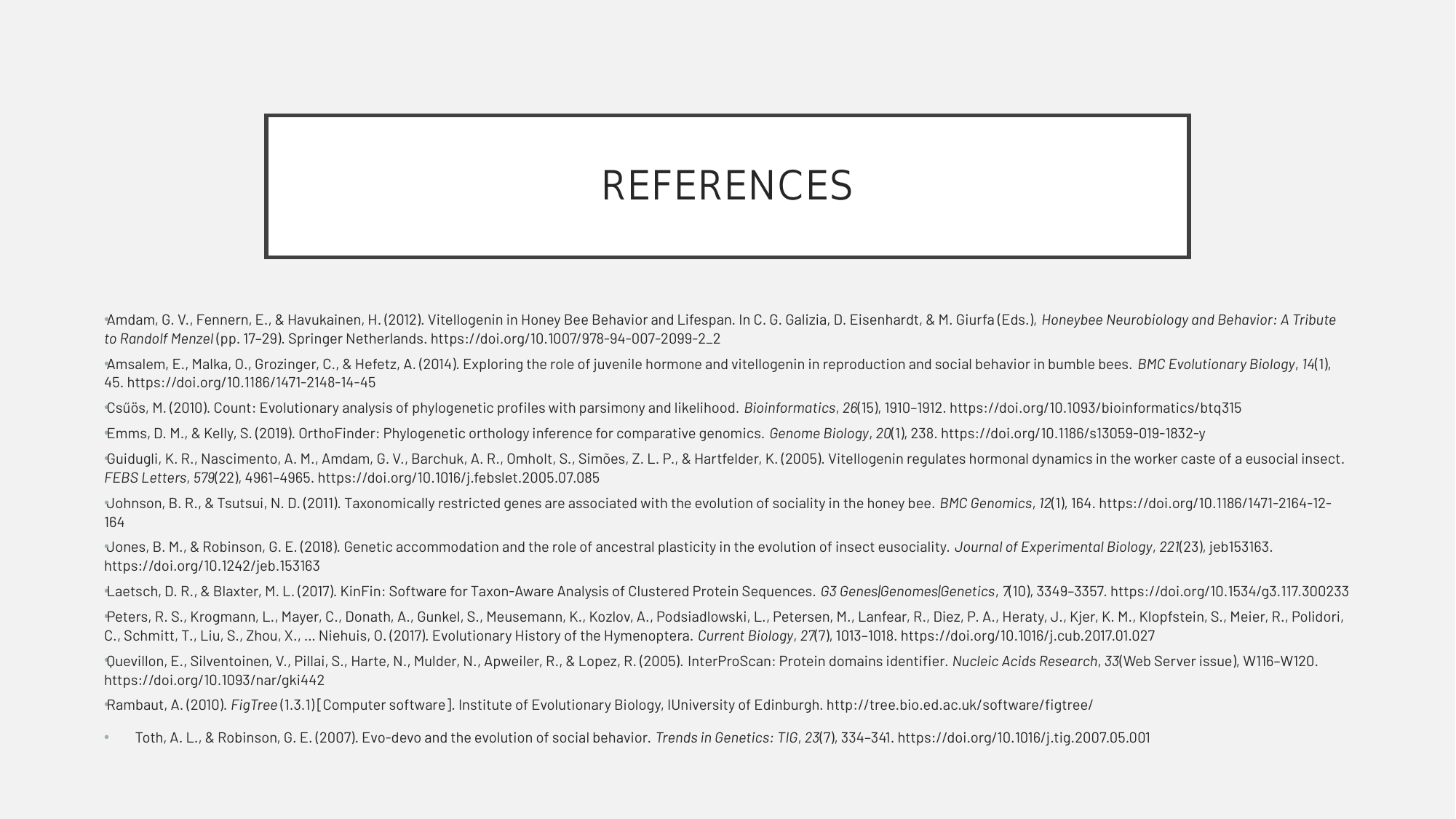

# References
Amdam, G. V., Fennern, E., & Havukainen, H. (2012). Vitellogenin in Honey Bee Behavior and Lifespan. In C. G. Galizia, D. Eisenhardt, & M. Giurfa (Eds.), Honeybee Neurobiology and Behavior: A Tribute to Randolf Menzel (pp. 17–29). Springer Netherlands. https://doi.org/10.1007/978-94-007-2099-2_2
Amsalem, E., Malka, O., Grozinger, C., & Hefetz, A. (2014). Exploring the role of juvenile hormone and vitellogenin in reproduction and social behavior in bumble bees. BMC Evolutionary Biology, 14(1), 45. https://doi.org/10.1186/1471-2148-14-45
Csűös, M. (2010). Count: Evolutionary analysis of phylogenetic profiles with parsimony and likelihood. Bioinformatics, 26(15), 1910–1912. https://doi.org/10.1093/bioinformatics/btq315
Emms, D. M., & Kelly, S. (2019). OrthoFinder: Phylogenetic orthology inference for comparative genomics. Genome Biology, 20(1), 238. https://doi.org/10.1186/s13059-019-1832-y
Guidugli, K. R., Nascimento, A. M., Amdam, G. V., Barchuk, A. R., Omholt, S., Simões, Z. L. P., & Hartfelder, K. (2005). Vitellogenin regulates hormonal dynamics in the worker caste of a eusocial insect. FEBS Letters, 579(22), 4961–4965. https://doi.org/10.1016/j.febslet.2005.07.085
Johnson, B. R., & Tsutsui, N. D. (2011). Taxonomically restricted genes are associated with the evolution of sociality in the honey bee. BMC Genomics, 12(1), 164. https://doi.org/10.1186/1471-2164-12-164
Jones, B. M., & Robinson, G. E. (2018). Genetic accommodation and the role of ancestral plasticity in the evolution of insect eusociality. Journal of Experimental Biology, 221(23), jeb153163. https://doi.org/10.1242/jeb.153163
Laetsch, D. R., & Blaxter, M. L. (2017). KinFin: Software for Taxon-Aware Analysis of Clustered Protein Sequences. G3 Genes|Genomes|Genetics, 7(10), 3349–3357. https://doi.org/10.1534/g3.117.300233
Peters, R. S., Krogmann, L., Mayer, C., Donath, A., Gunkel, S., Meusemann, K., Kozlov, A., Podsiadlowski, L., Petersen, M., Lanfear, R., Diez, P. A., Heraty, J., Kjer, K. M., Klopfstein, S., Meier, R., Polidori, C., Schmitt, T., Liu, S., Zhou, X., … Niehuis, O. (2017). Evolutionary History of the Hymenoptera. Current Biology, 27(7), 1013–1018. https://doi.org/10.1016/j.cub.2017.01.027
Quevillon, E., Silventoinen, V., Pillai, S., Harte, N., Mulder, N., Apweiler, R., & Lopez, R. (2005). InterProScan: Protein domains identifier. Nucleic Acids Research, 33(Web Server issue), W116–W120. https://doi.org/10.1093/nar/gki442
Rambaut, A. (2010). FigTree (1.3.1) [Computer software]. Institute of Evolutionary Biology, IUniversity of Edinburgh. http://tree.bio.ed.ac.uk/software/figtree/
Toth, A. L., & Robinson, G. E. (2007). Evo-devo and the evolution of social behavior. Trends in Genetics: TIG, 23(7), 334–341. https://doi.org/10.1016/j.tig.2007.05.001